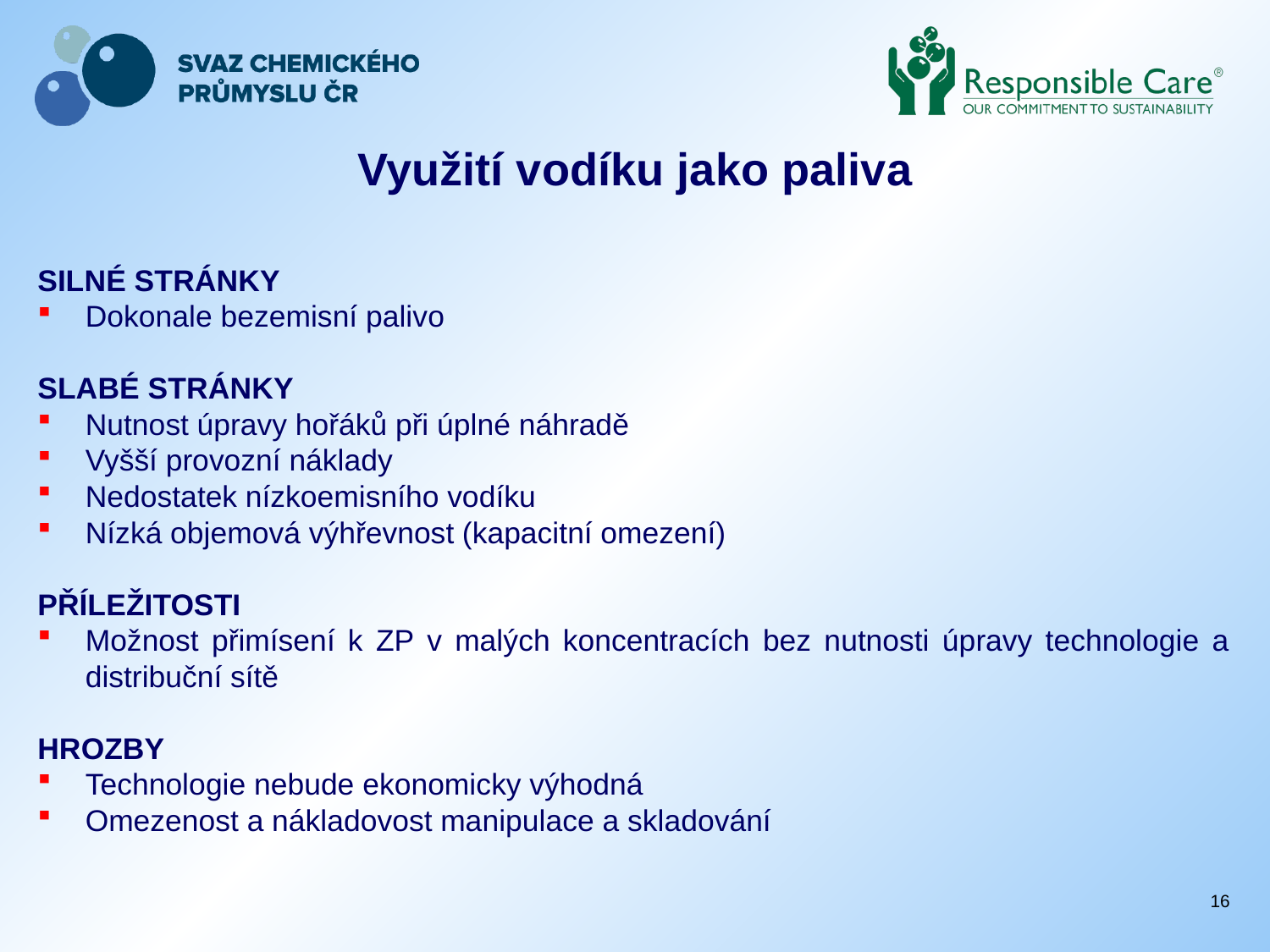

# Využití vodíku jako paliva

SILNÉ STRÁNKY
Dokonale bezemisní palivo

SLABÉ STRÁNKY
Nutnost úpravy hořáků při úplné náhradě
Vyšší provozní náklady
Nedostatek nízkoemisního vodíku
Nízká objemová výhřevnost (kapacitní omezení)

PŘÍLEŽITOSTI
Možnost přimísení k ZP v malých koncentracích bez nutnosti úpravy technologie a distribuční sítě

HROZBY
Technologie nebude ekonomicky výhodná
Omezenost a nákladovost manipulace a skladování
16